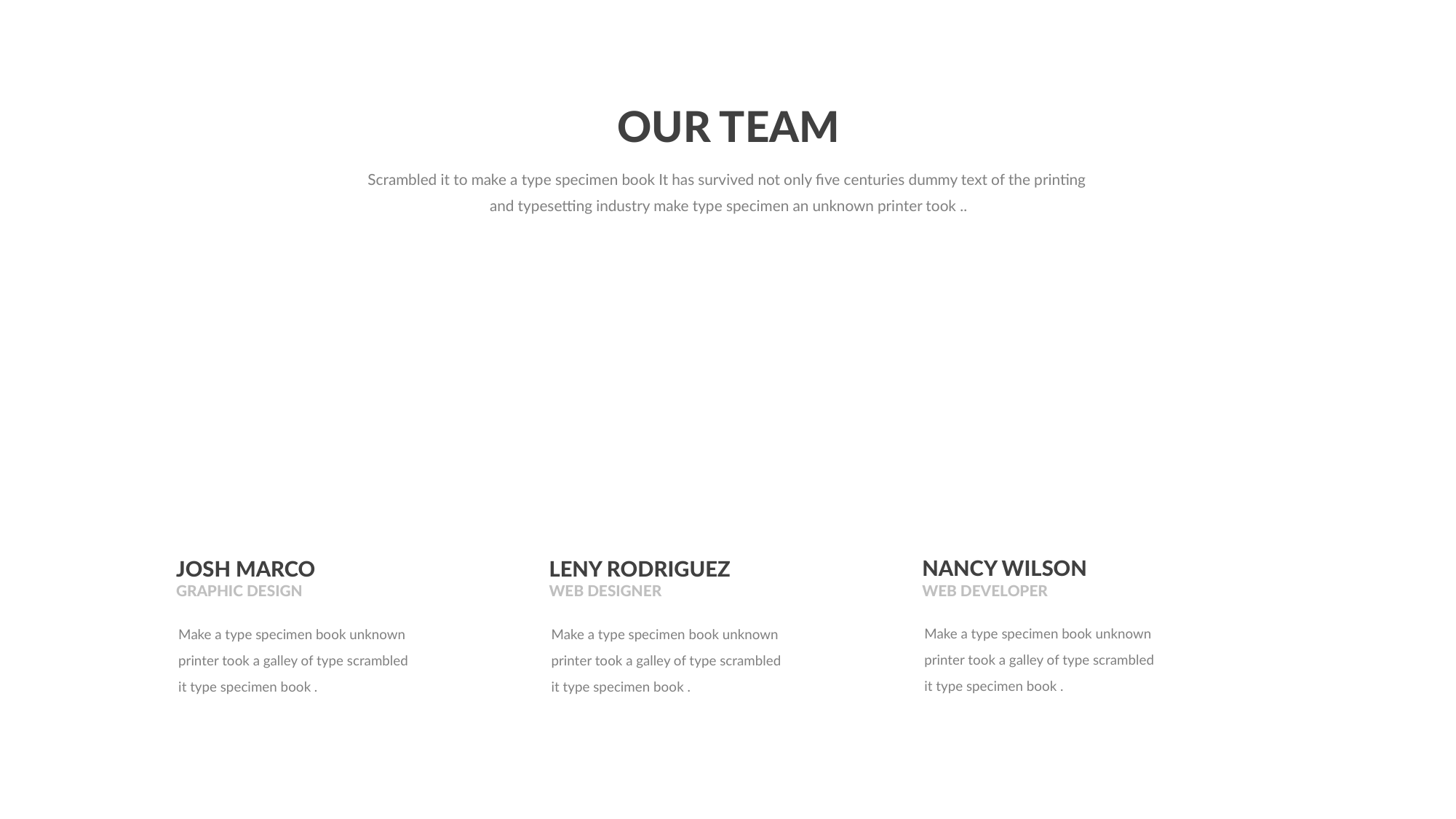

OUR TEAM
Scrambled it to make a type specimen book It has survived not only five centuries dummy text of the printing
and typesetting industry make type specimen an unknown printer took ..

NANCY WILSON
JOSH MARCO
LENY RODRIGUEZ
WEB DEVELOPER
GRAPHIC DESIGN
WEB DESIGNER

Make a type specimen book unknown printer took a galley of type scrambled it type specimen book .

Make a type specimen book unknown printer took a galley of type scrambled it type specimen book .

Make a type specimen book unknown printer took a galley of type scrambled it type specimen book .